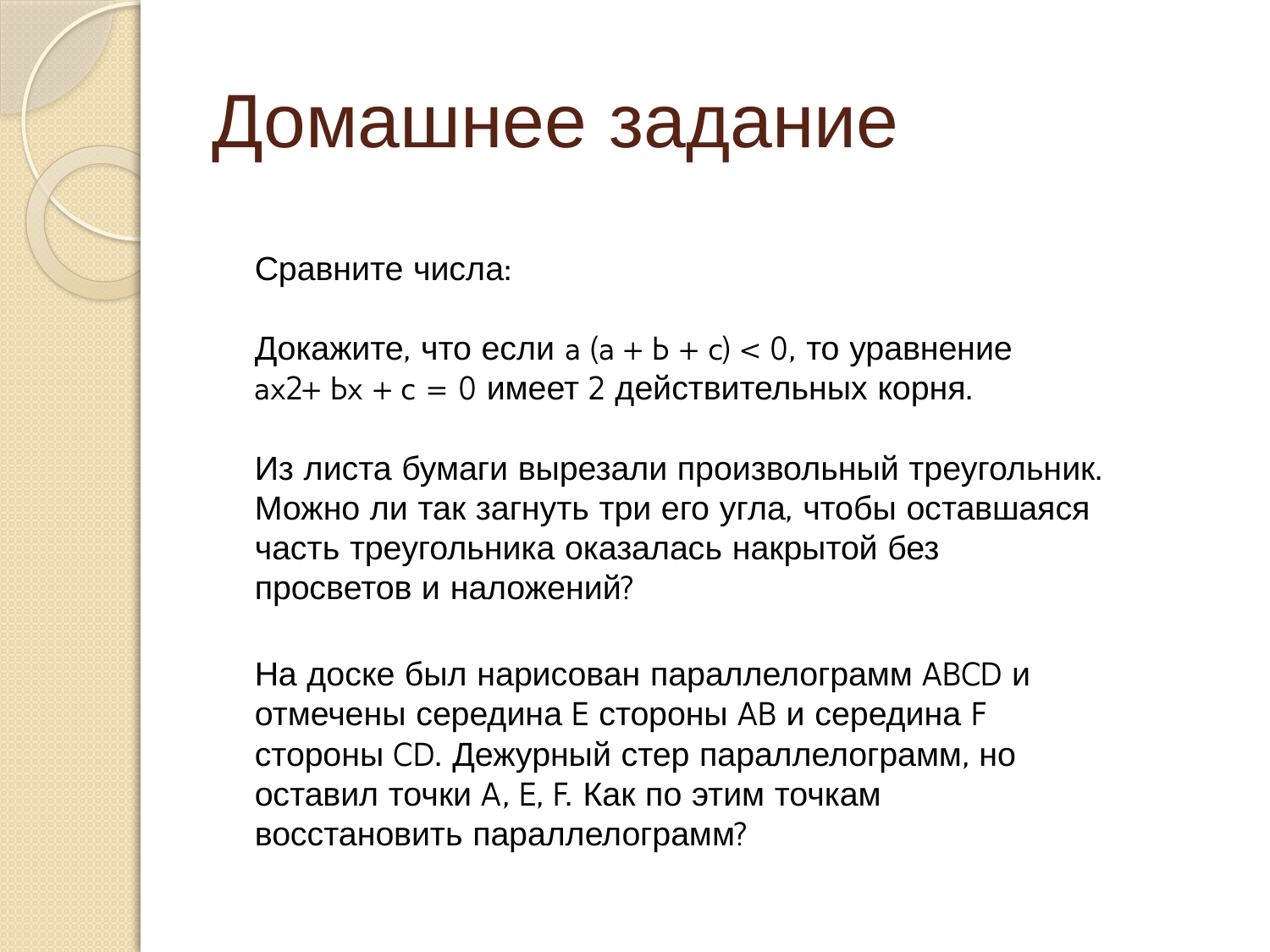

# Домашнее задание
Сравните числа:
 
Докажите, что если a (a + b + c) < 0, то уравнение
ax2+ bx + c = 0 имеет 2 действительных корня.
Из листа бумаги вырезали произвольный треугольник.
Можно ли так загнуть три его угла, чтобы оставшаяся
часть треугольника оказалась накрытой без
просветов и наложений?
На доске был нарисован параллелограмм ABCD и 
отмечены середина E стороны AB и середина F 
стороны CD. Дежурный стер параллелограмм, но
оставил точки A, E, F. Как по этим точкам
восстановить параллелограмм?